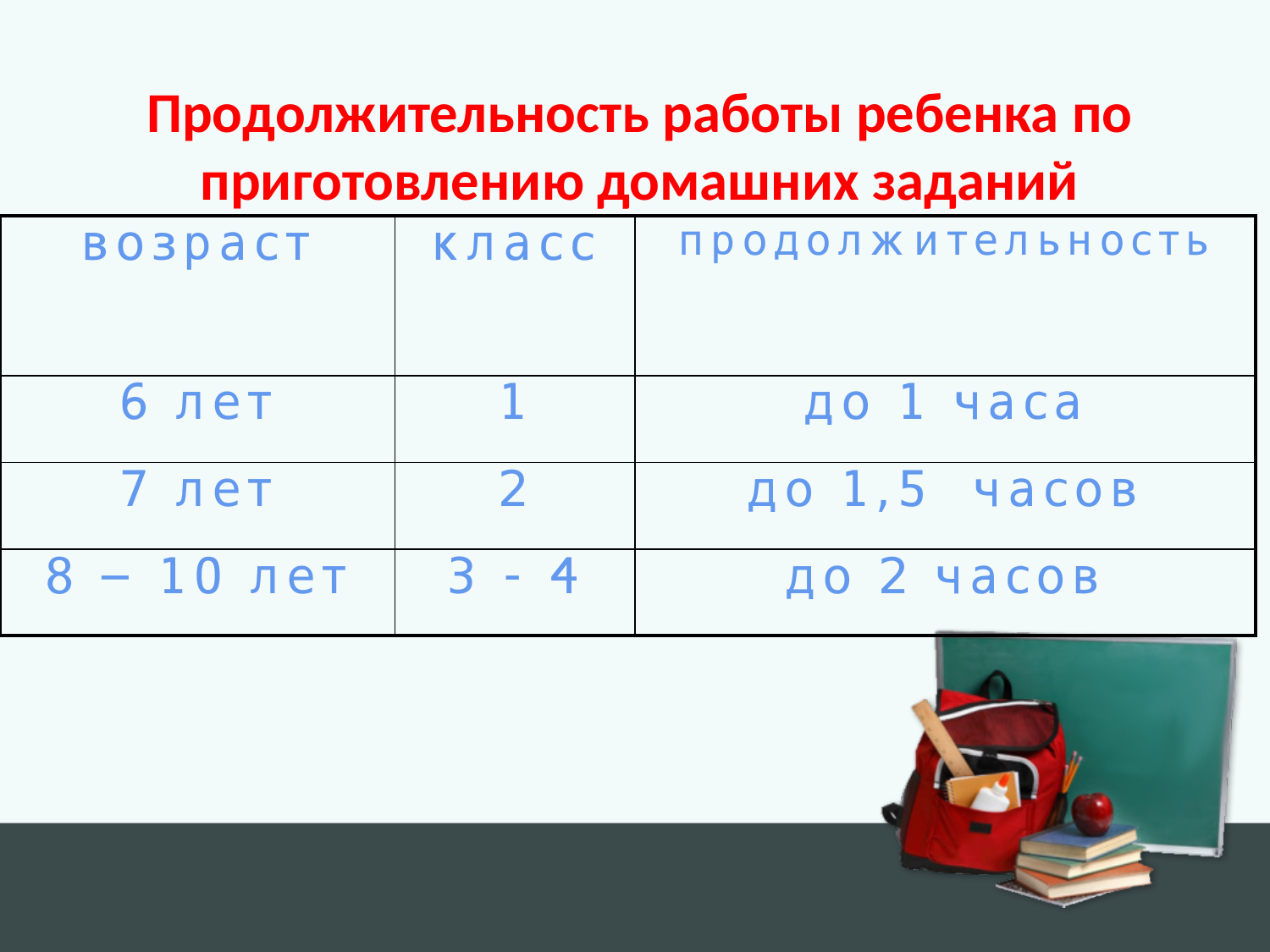

Продолжительность работы ребенка по приготовлению домашних заданий

| возраст | класс | продолжительность |
| --- | --- | --- |
| 6 лет | 1 | до 1 часа |
| 7 лет | 2 | до 1,5 часов |
| 8 – 10 лет | 3 - 4 | до 2 часов |